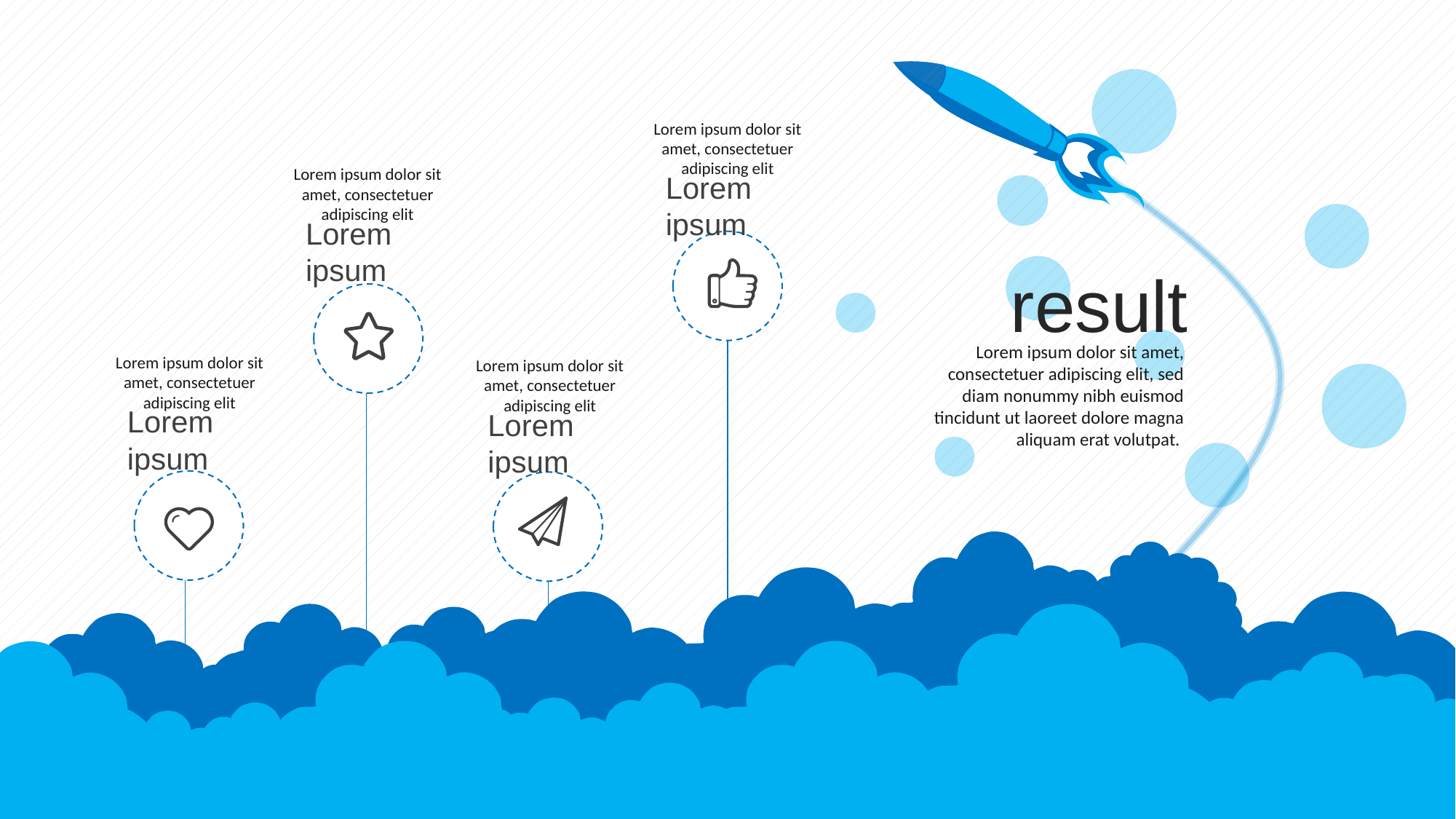

Lorem ipsum dolor sit amet, consectetuer adipiscing elit
Lorem ipsum dolor sit amet, consectetuer adipiscing elit

Lorem ipsum

Lorem ipsum

result

Lorem ipsum dolor sit amet, consectetuer adipiscing elit, sed diam nonummy nibh euismod tincidunt ut laoreet dolore magna aliquam erat volutpat.
Lorem ipsum dolor sit amet, consectetuer adipiscing elit
Lorem ipsum dolor sit amet, consectetuer adipiscing elit
Lorem ipsum
Lorem ipsum

67